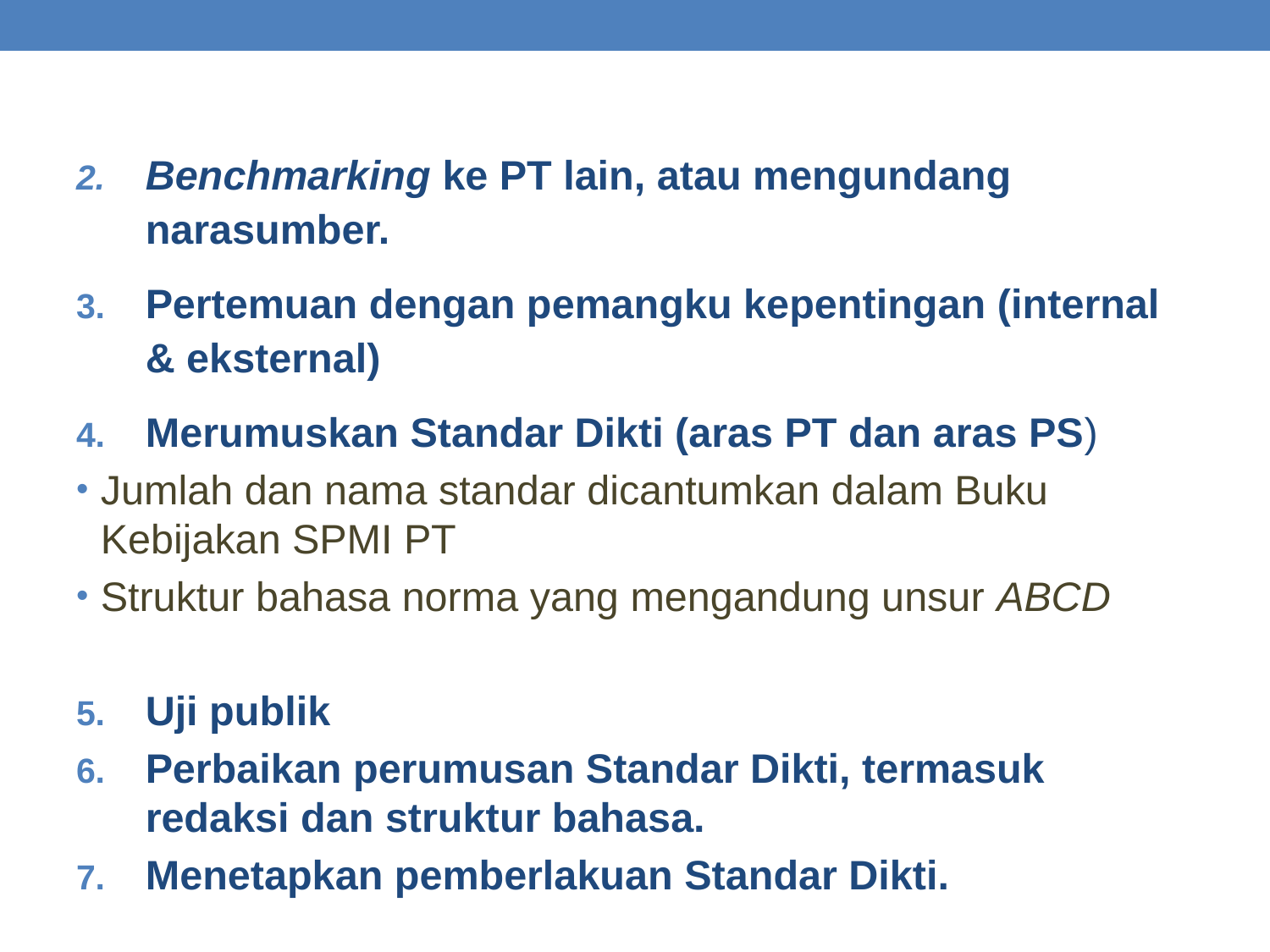

Benchmarking ke PT lain, atau mengundang narasumber.
Pertemuan dengan pemangku kepentingan (internal & eksternal)
Merumuskan Standar Dikti (aras PT dan aras PS)
Jumlah dan nama standar dicantumkan dalam Buku Kebijakan SPMI PT
Struktur bahasa norma yang mengandung unsur ABCD

Uji publik
Perbaikan perumusan Standar Dikti, termasuk redaksi dan struktur bahasa.
Menetapkan pemberlakuan Standar Dikti.